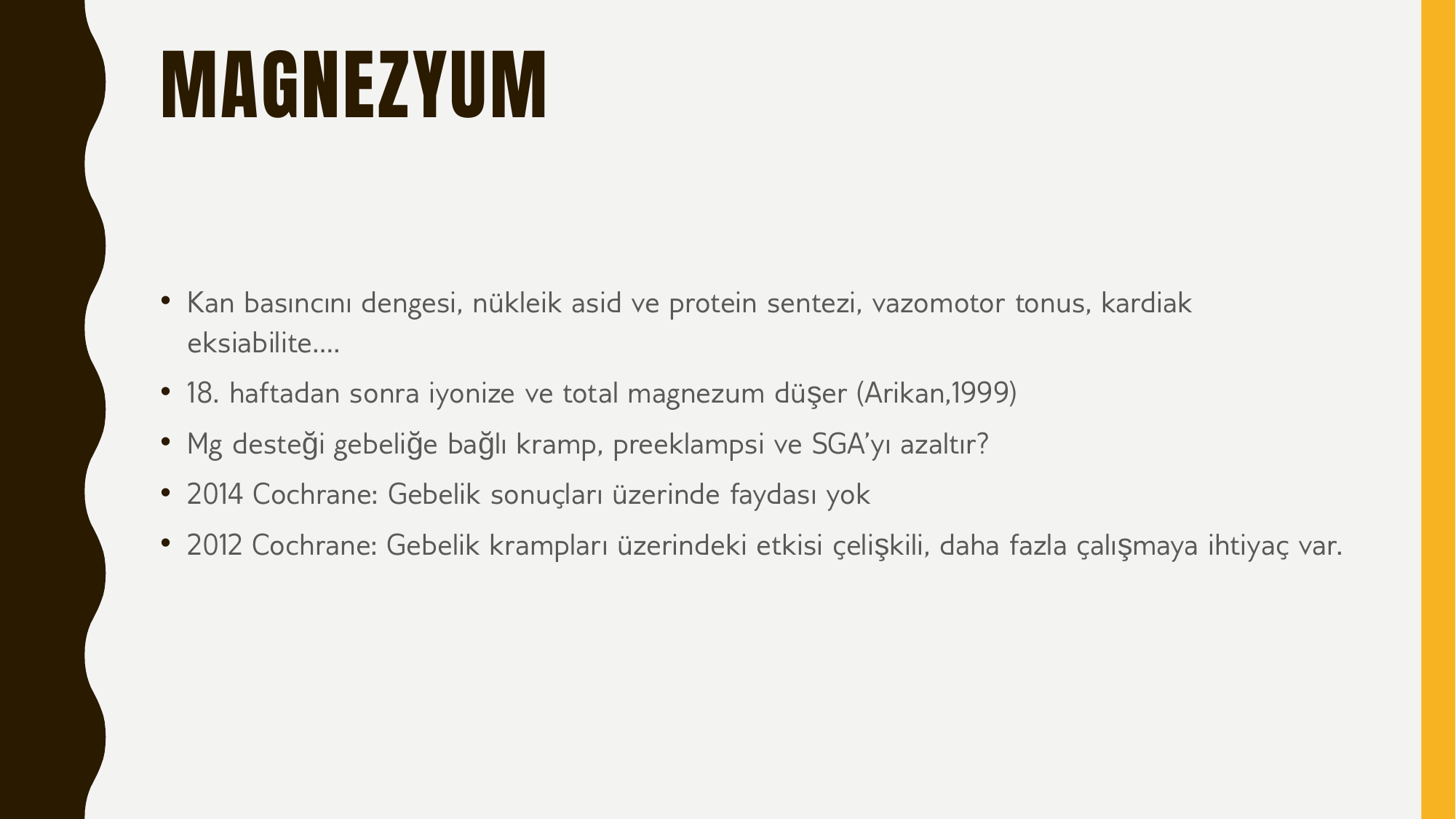

# magnezyum
Kan basıncını dengesi, nükleik asid ve protein sentezi, vazomotor tonus, kardiak eksiabilite….
18. haftadan sonra iyonize ve total magnezum düşer (Arikan,1999)
Mg desteği gebeliğe bağlı kramp, preeklampsi ve SGA’yı azaltır?
2014 Cochrane: Gebelik sonuçları üzerinde faydası yok
2012 Cochrane: Gebelik krampları üzerindeki etkisi çelişkili, daha fazla çalışmaya ihtiyaç var.